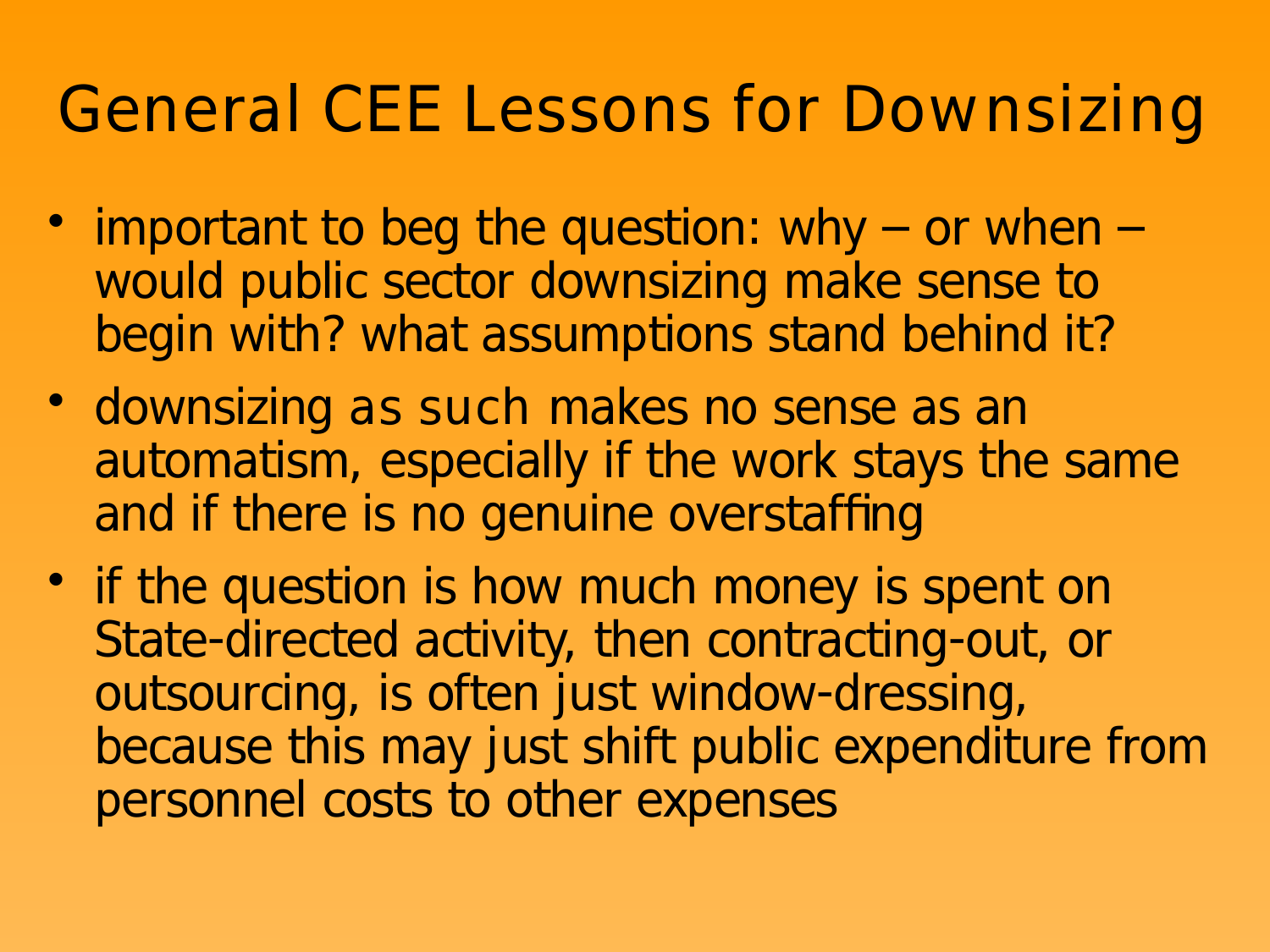

# General CEE Lessons for Downsizing
important to beg the question: why – or when – would public sector downsizing make sense to begin with? what assumptions stand behind it?
downsizing as such makes no sense as an automatism, especially if the work stays the same and if there is no genuine overstaffing
if the question is how much money is spent on State-directed activity, then contracting-out, or outsourcing, is often just window-dressing, because this may just shift public expenditure from personnel costs to other expenses